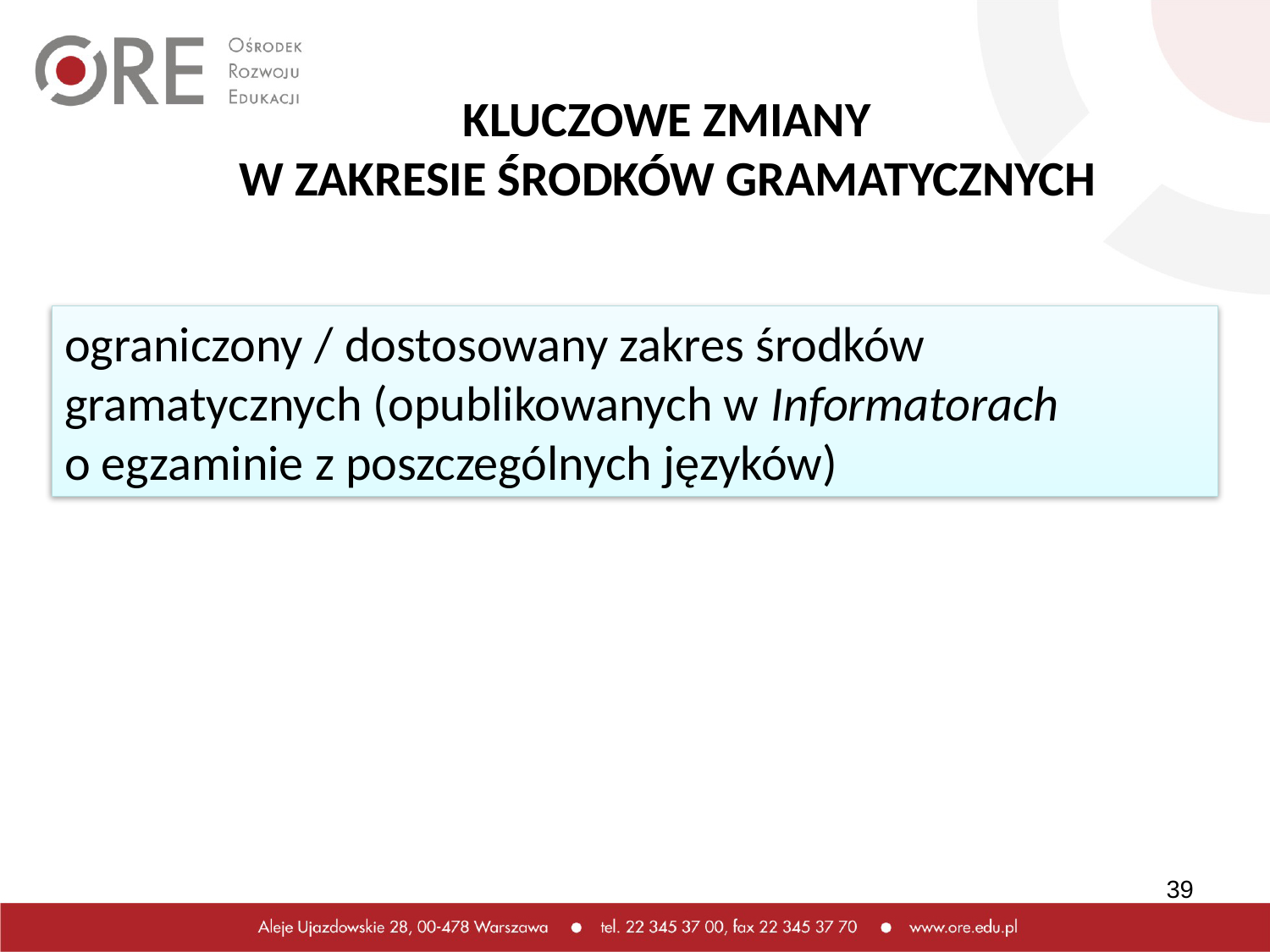

KLUCZOWE ZMIANY
W ZAKRESIE ŚRODKÓW GRAMATYCZNYCH
ograniczony / dostosowany zakres środków gramatycznych (opublikowanych w Informatorach
o egzaminie z poszczególnych języków)
39